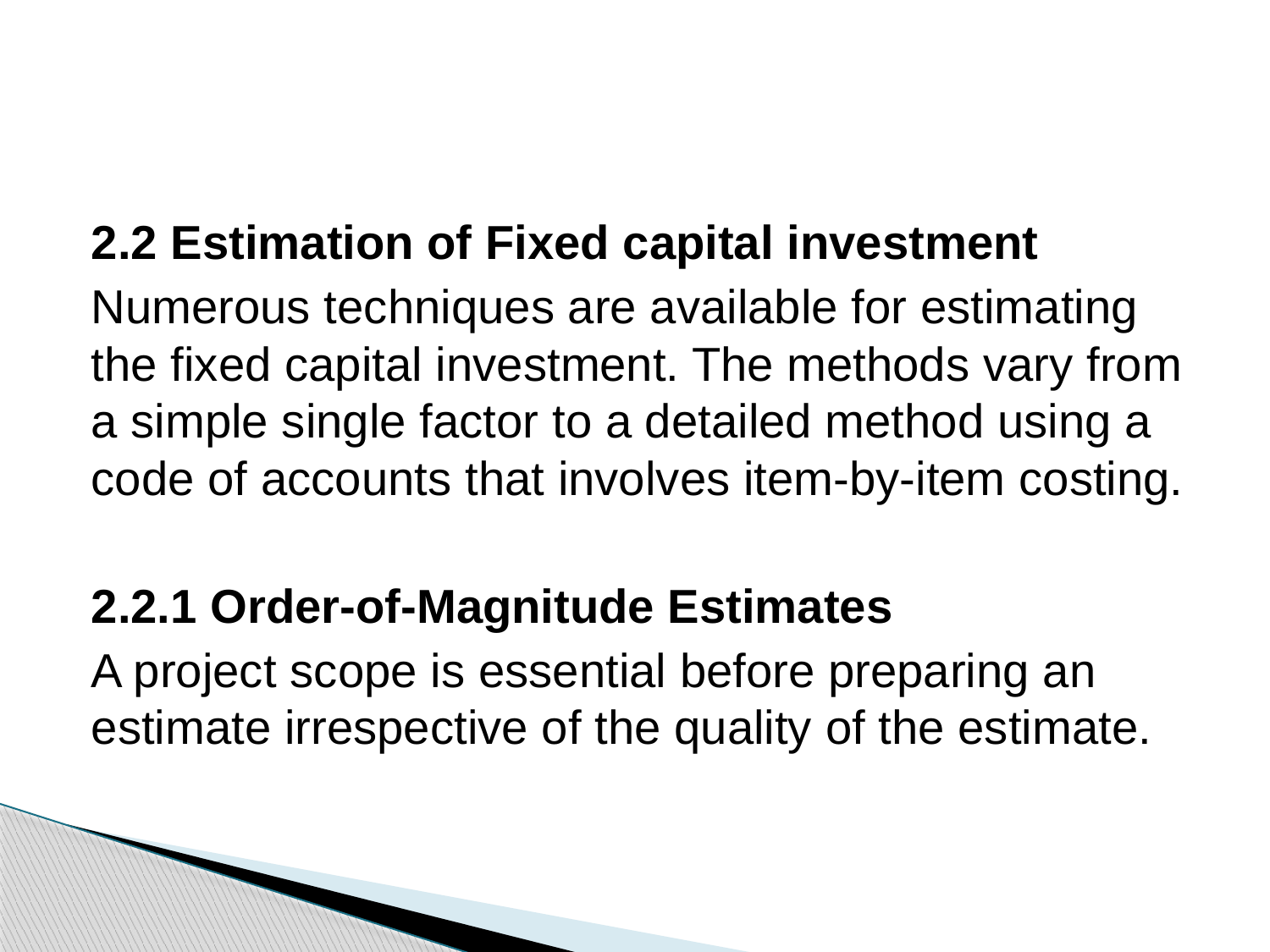

2.2 Estimation of Fixed capital investment
Numerous techniques are available for estimating the fixed capital investment. The methods vary from a simple single factor to a detailed method using a code of accounts that involves item-by-item costing.

2.2.1 Order-of-Magnitude Estimates
A project scope is essential before preparing an estimate irrespective of the quality of the estimate.